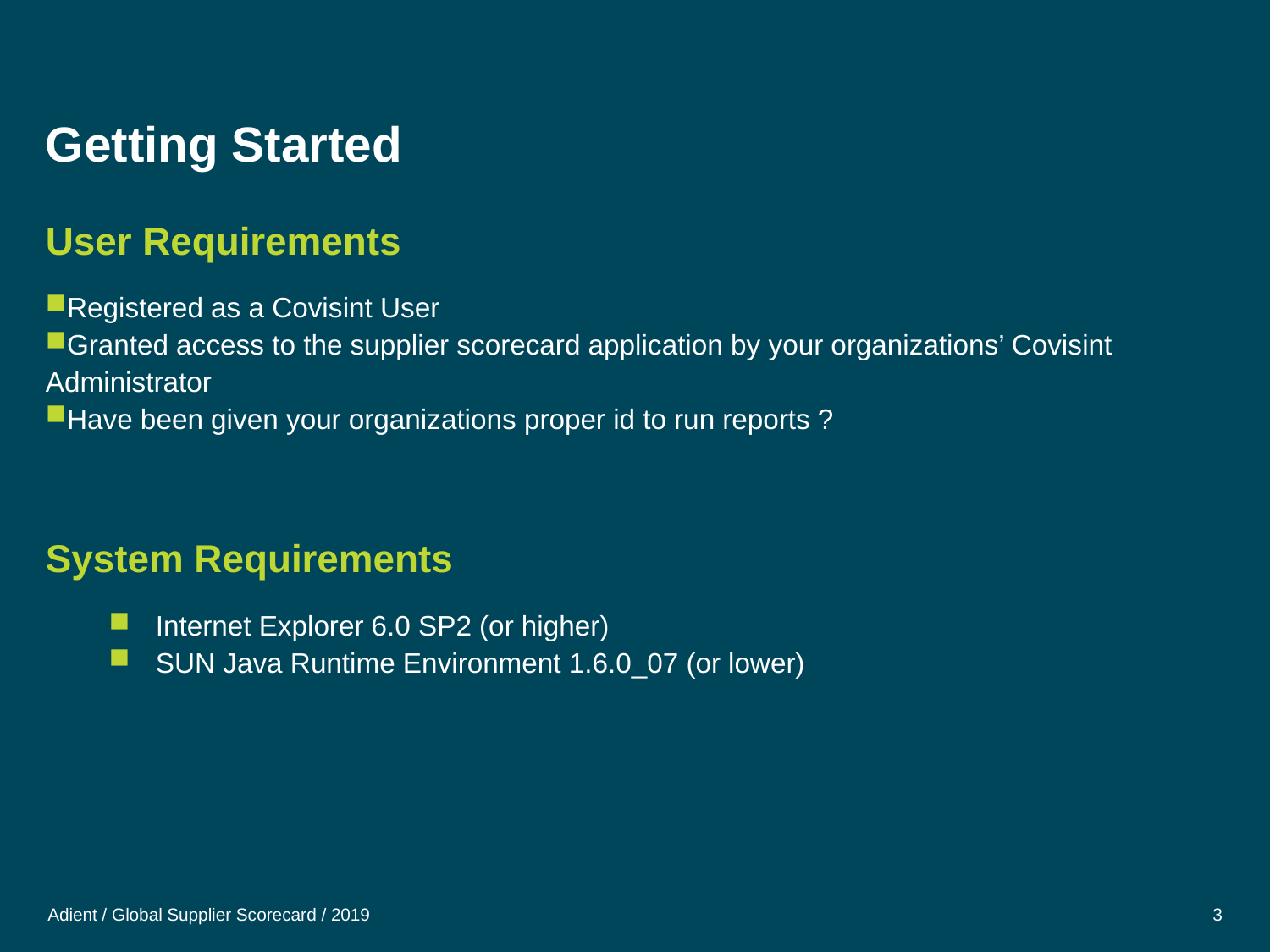

# Getting Started
User Requirements
Registered as a Covisint User
Granted access to the supplier scorecard application by your organizations’ Covisint        Administrator
Have been given your organizations proper id to run reports ?

System Requirements
Internet Explorer 6.0 SP2 (or higher)
SUN Java Runtime Environment 1.6.0_07 (or lower)

Adient / Global Supplier Scorecard / 2019
3